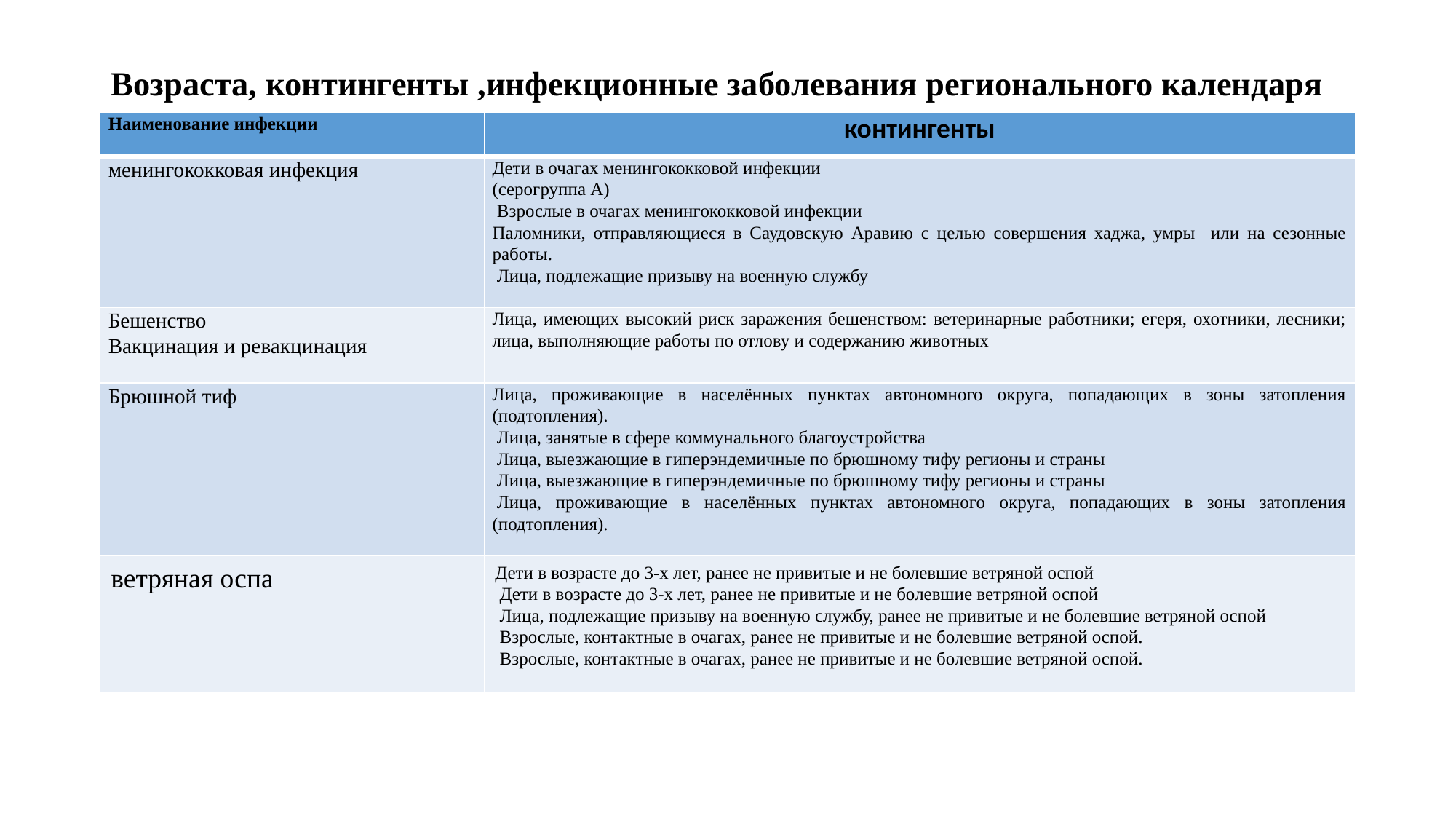

# Возраста, контингенты ,инфекционные заболевания регионального календаря
| Наименование инфекции | контингенты |
| --- | --- |
| менингококковая инфекция | Дети в очагах менингококковой инфекции (серогруппа А)  Взрослые в очагах менингококковой инфекции Паломники, отправляющиеся в Саудовскую Аравию с целью совершения хаджа, умры или на сезонные работы.  Лица, подлежащие призыву на военную службу |
| Бешенство Вакцинация и ревакцинация | Лица, имеющих высокий риск заражения бешенством: ветеринарные работники; егеря, охотники, лесники; лица, выполняющие работы по отлову и содержанию животных |
| Брюшной тиф | Лица, проживающие в населённых пунктах автономного округа, попадающих в зоны затопления (подтопления).  Лица, занятые в сфере коммунального благоустройства  Лица, выезжающие в гиперэндемичные по брюшному тифу регионы и страны  Лица, выезжающие в гиперэндемичные по брюшному тифу регионы и страны  Лица, проживающие в населённых пунктах автономного округа, попадающих в зоны затопления (подтопления). |
| ветряная оспа | Дети в возрасте до 3-х лет, ранее не привитые и не болевшие ветряной оспой  Дети в возрасте до 3-х лет, ранее не привитые и не болевшие ветряной оспой  Лица, подлежащие призыву на военную службу, ранее не привитые и не болевшие ветряной оспой  Взрослые, контактные в очагах, ранее не привитые и не болевшие ветряной оспой.  Взрослые, контактные в очагах, ранее не привитые и не болевшие ветряной оспой. |